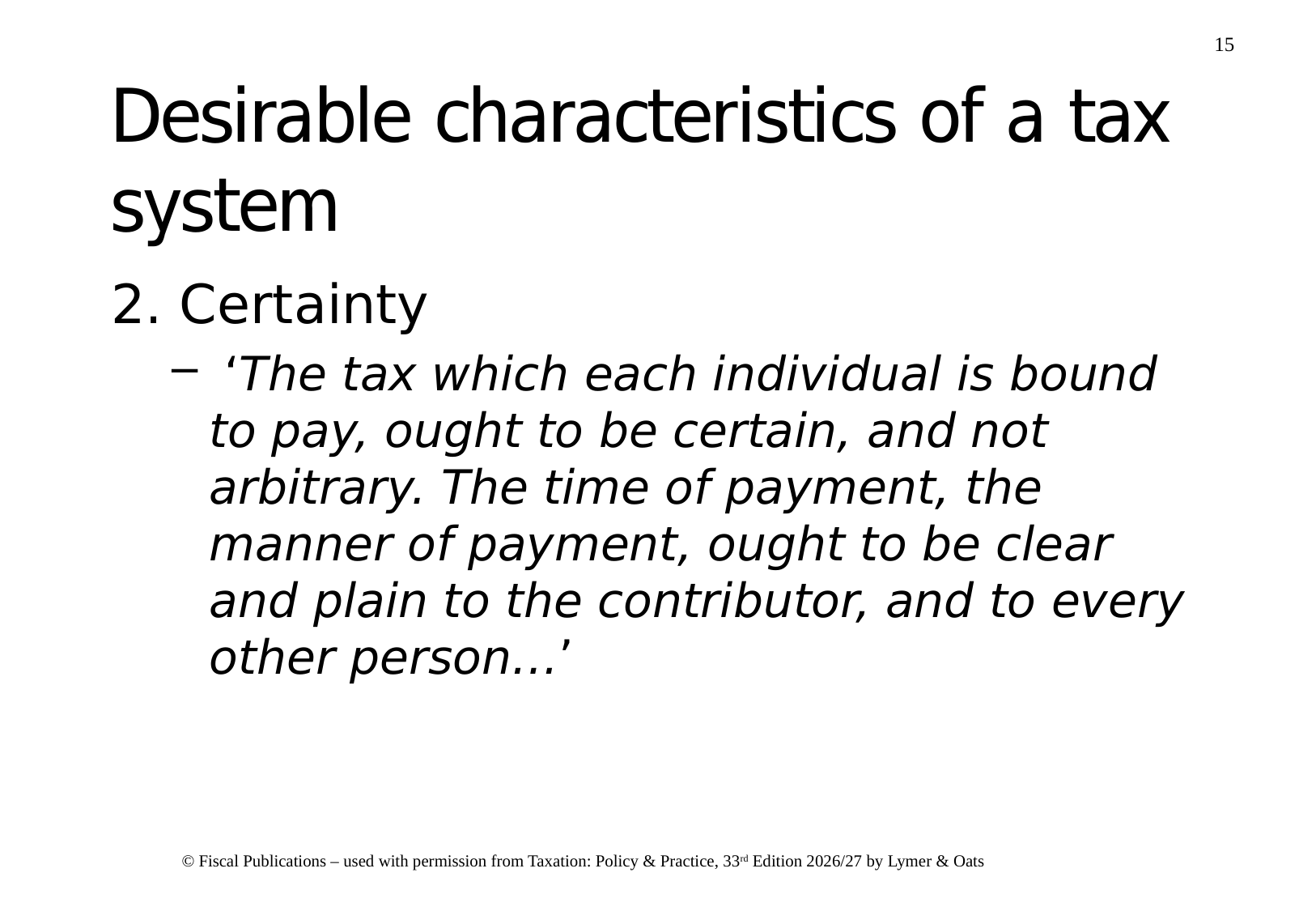

# Desirable characteristics of a tax system
2. Certainty
 ‘The tax which each individual is bound to pay, ought to be certain, and not arbitrary. The time of payment, the manner of payment, ought to be clear and plain to the contributor, and to every other person…’